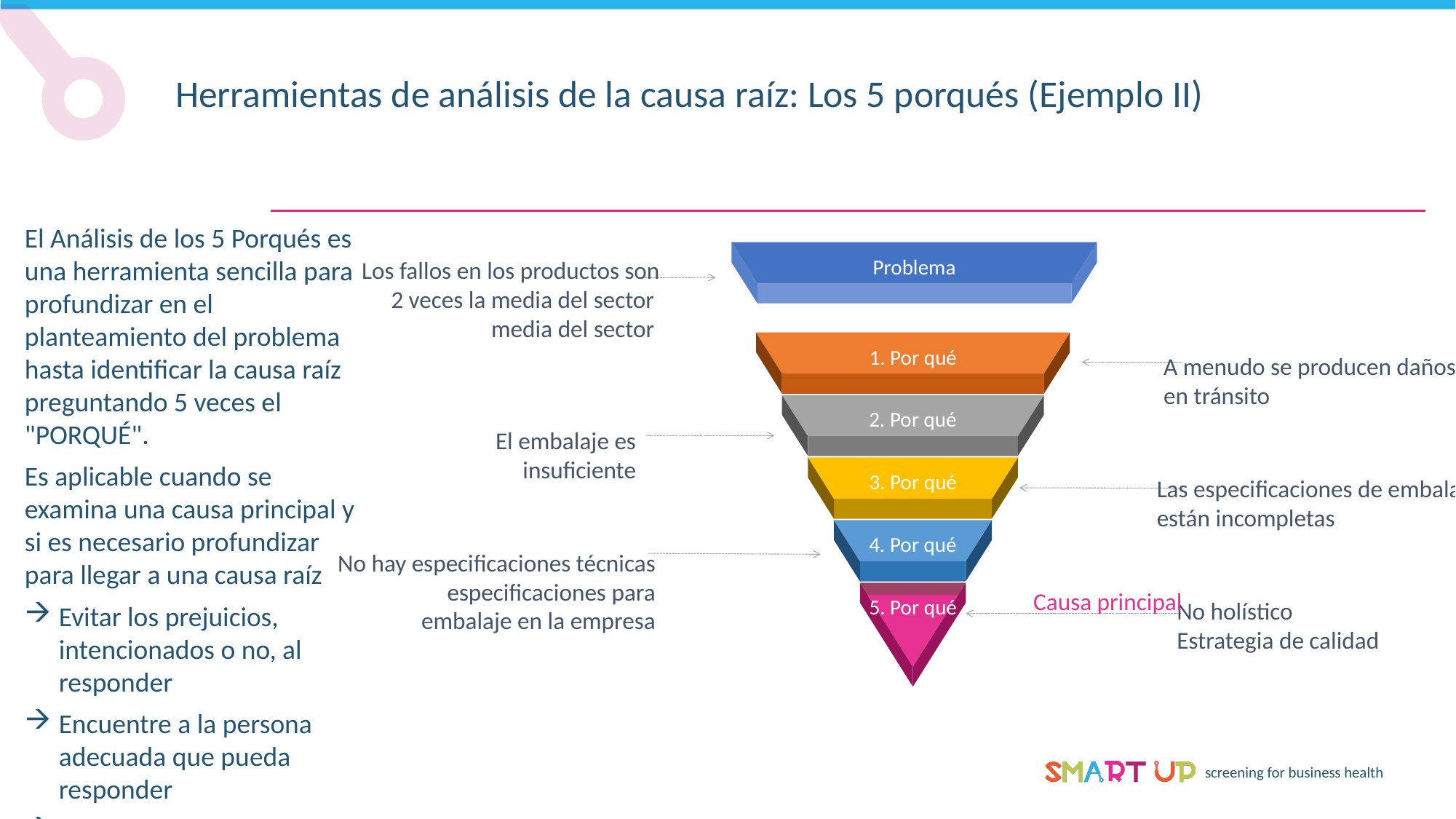

Herramientas de análisis de la causa raíz: Los 5 porqués (Ejemplo II)
El Análisis de los 5 Porqués es una herramienta sencilla para profundizar en el planteamiento del problema hasta identificar la causa raíz preguntando 5 veces el "PORQUÉ".
Es aplicable cuando se examina una causa principal y si es necesario profundizar para llegar a una causa raíz
Evitar los prejuicios, intencionados o no, al responder
Encuentre a la persona adecuada que pueda responder
Utilizar otras herramientas complementarias

Problema
Los fallos en los productos son
2 veces la media del sector
media del sector

1. Por qué
A menudo se producen daños
en tránsito

2. Por qué
El embalaje es
insuficiente

3. Por qué
Las especificaciones de embalaje
están incompletas

4. Por qué
No hay especificaciones técnicas
especificaciones para
embalaje en la empresa
Causa principal

5. Por qué
No holístico
Estrategia de calidad